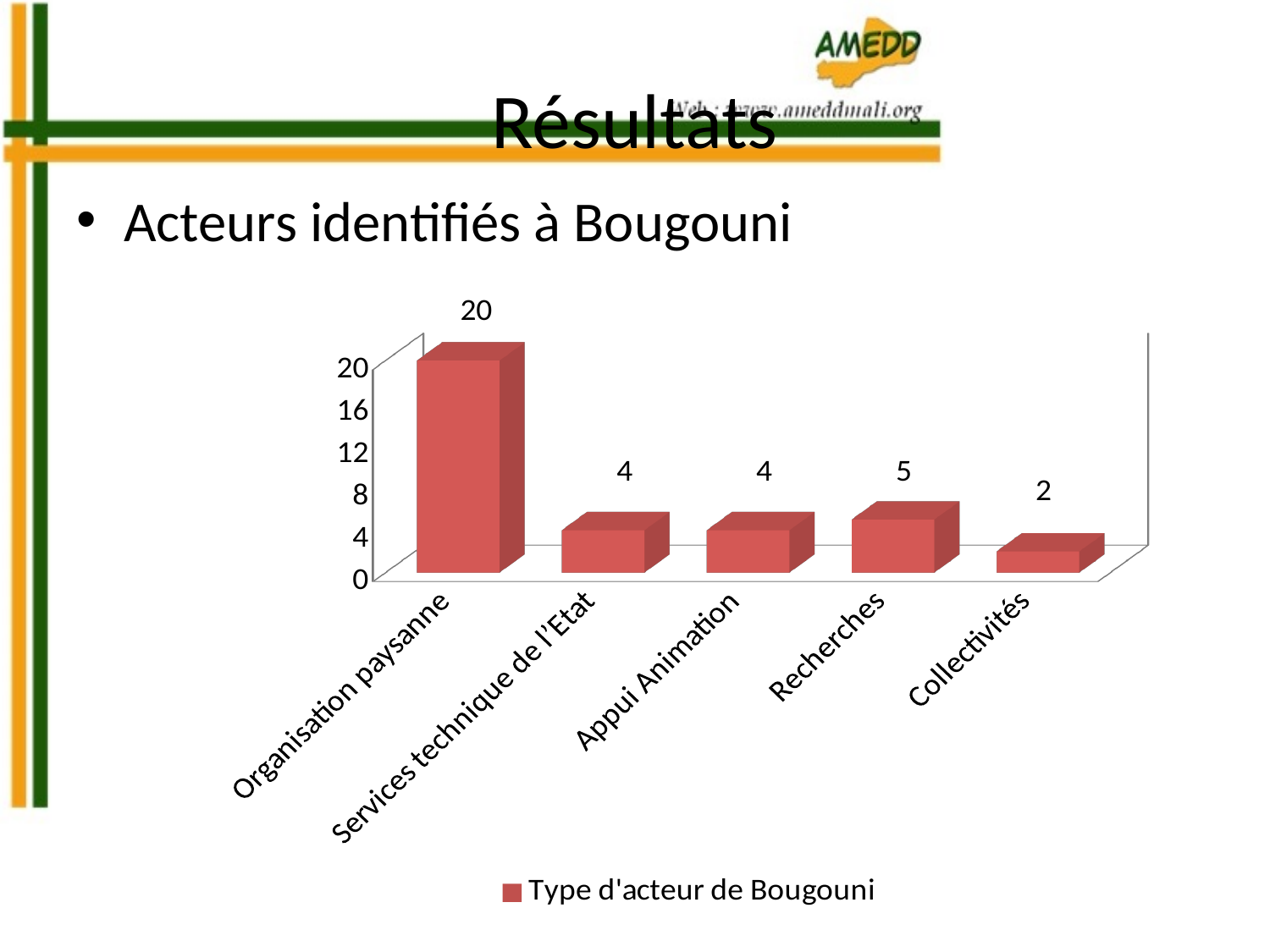

# Résultats
Acteurs identifiés à Bougouni

[unsupported chart]